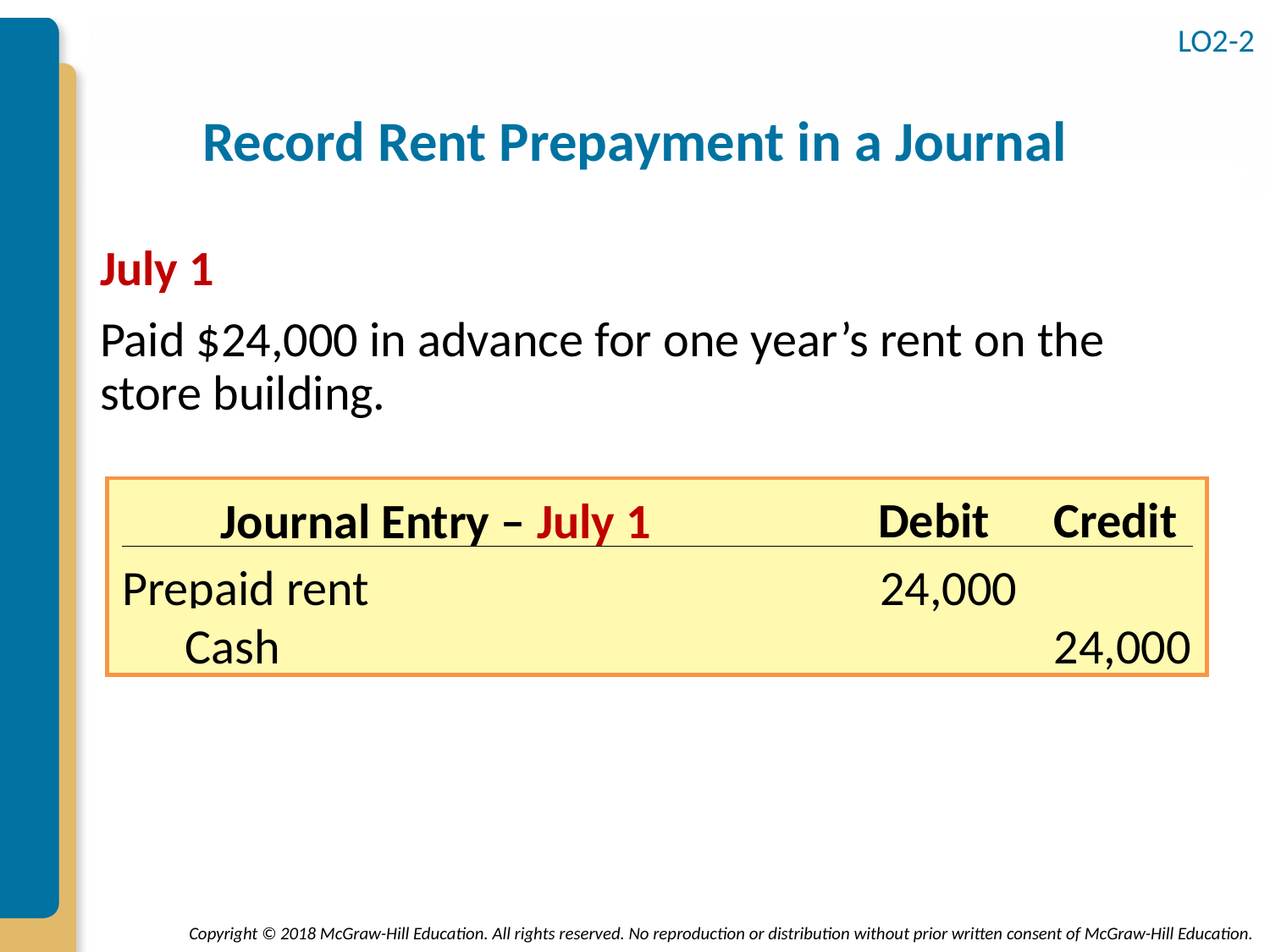

LO2-2
# Record Rent Prepayment in a Journal

July 1
Paid $24,000 in advance for one year’s rent on the store building.

Debit
Credit
Journal Entry – July 1
Prepaid rent
24,000
24,000
Cash